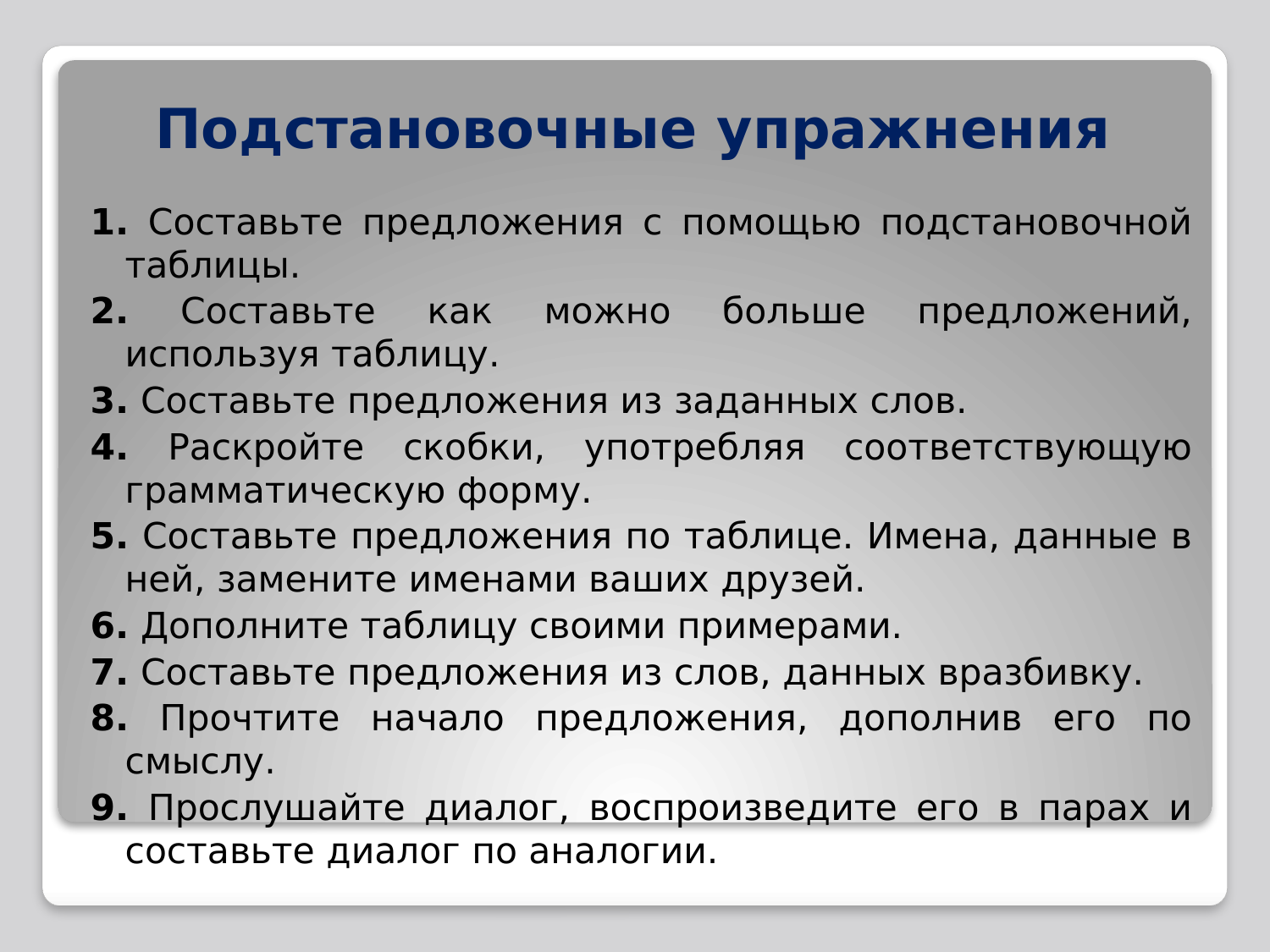

# Подстановочные упражнения
1. Составьте предложения с помощью подстановочной таблицы.
2. Составьте как можно больше предложений, используя таблицу.
3. Составьте предложения из заданных слов.
4. Раскройте скобки, употребляя соответствующую грамматическую форму.
5. Составьте предложения по таблице. Имена, данные в ней, замените именами ваших друзей.
6. Дополните таблицу своими примерами.
7. Составьте предложения из слов, данных вразбивку.
8. Прочтите начало предложения, дополнив его по смыслу.
9. Прослушайте диалог, воспроизведите его в парах и составьте диалог по аналогии.